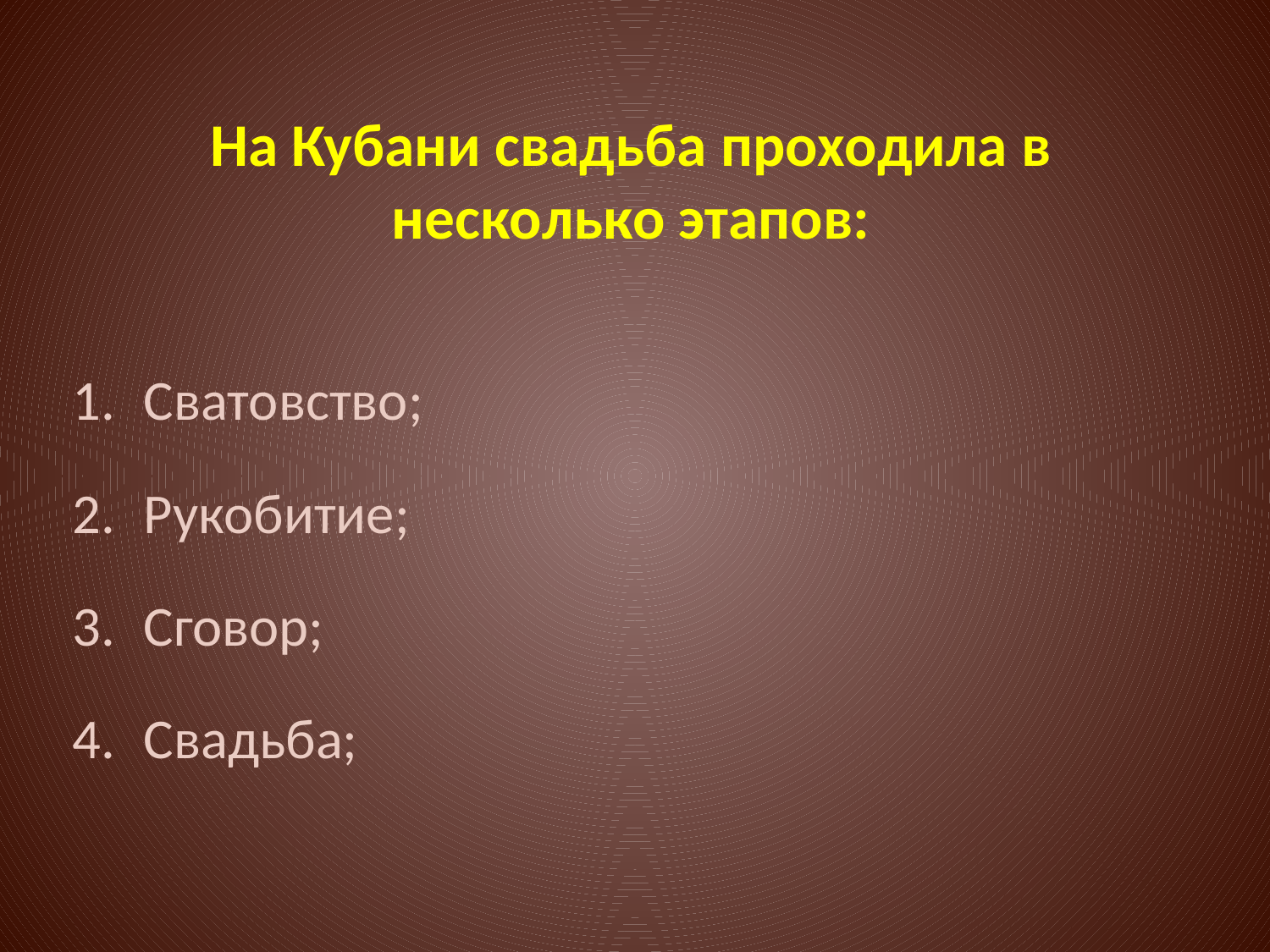

# На Кубани свадьба проходила в несколько этапов:
Сватовство;
Рукобитие;
Сговор;
Свадьба;